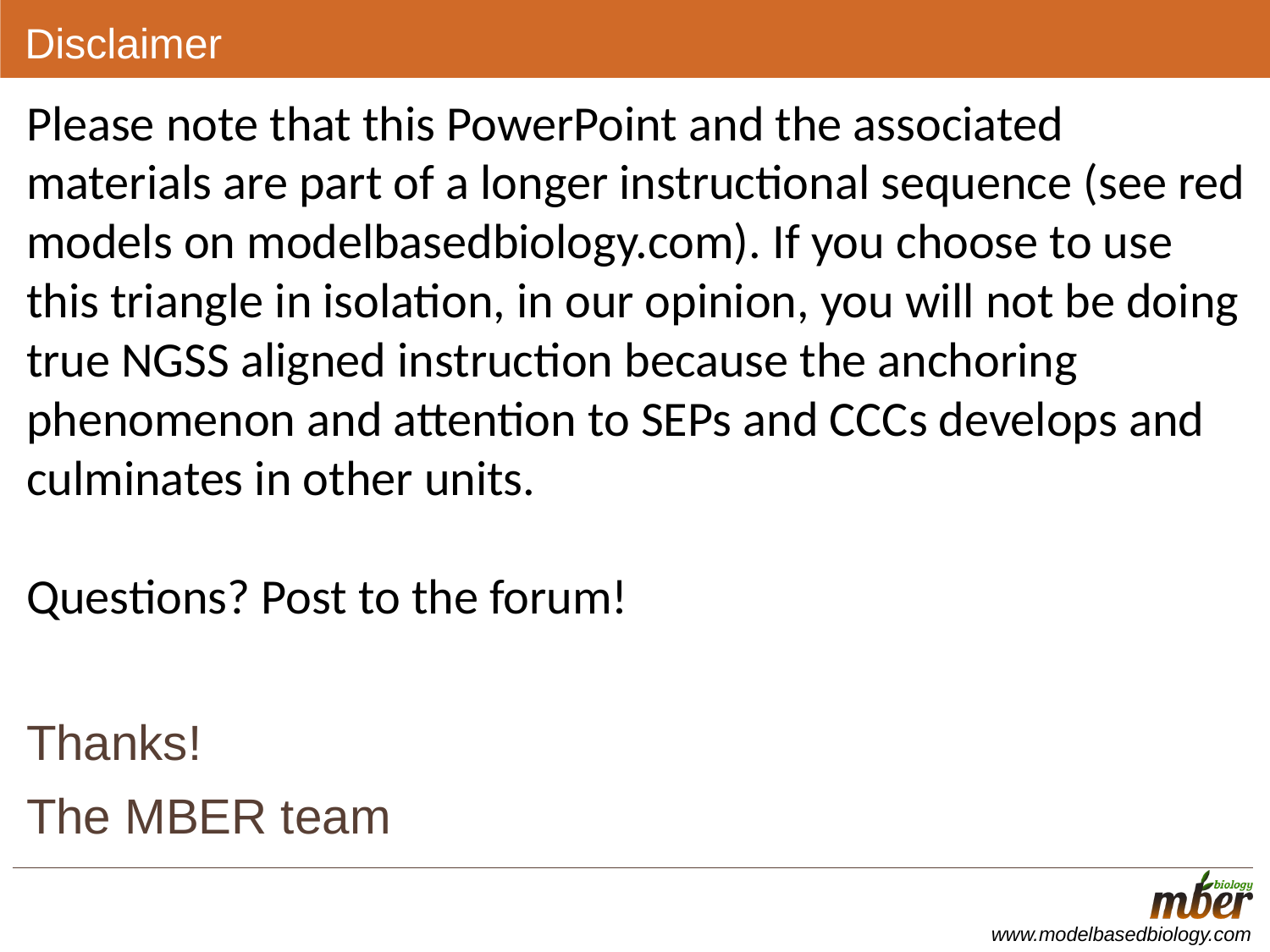

# Disclaimer
Please note that this PowerPoint and the associated materials are part of a longer instructional sequence (see red models on modelbasedbiology.com). If you choose to use this triangle in isolation, in our opinion, you will not be doing true NGSS aligned instruction because the anchoring phenomenon and attention to SEPs and CCCs develops and culminates in other units.

Questions? Post to the forum!

Thanks!
The MBER team